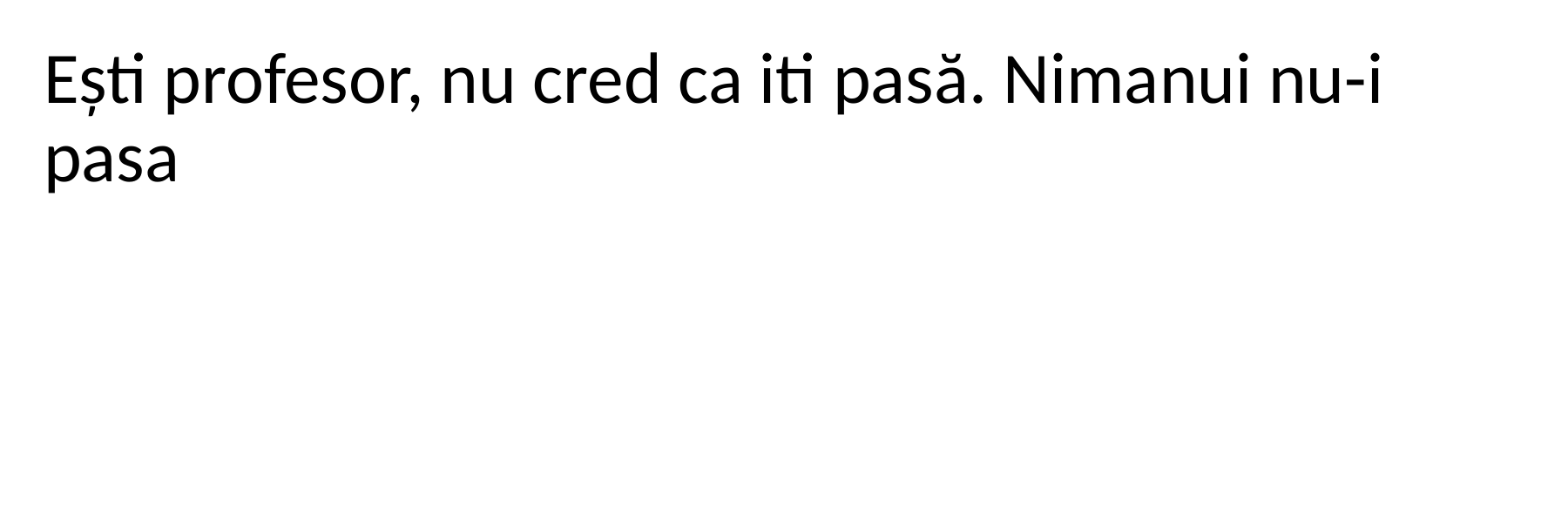

Ești profesor, nu cred ca iti pasă. Nimanui nu-i pasa